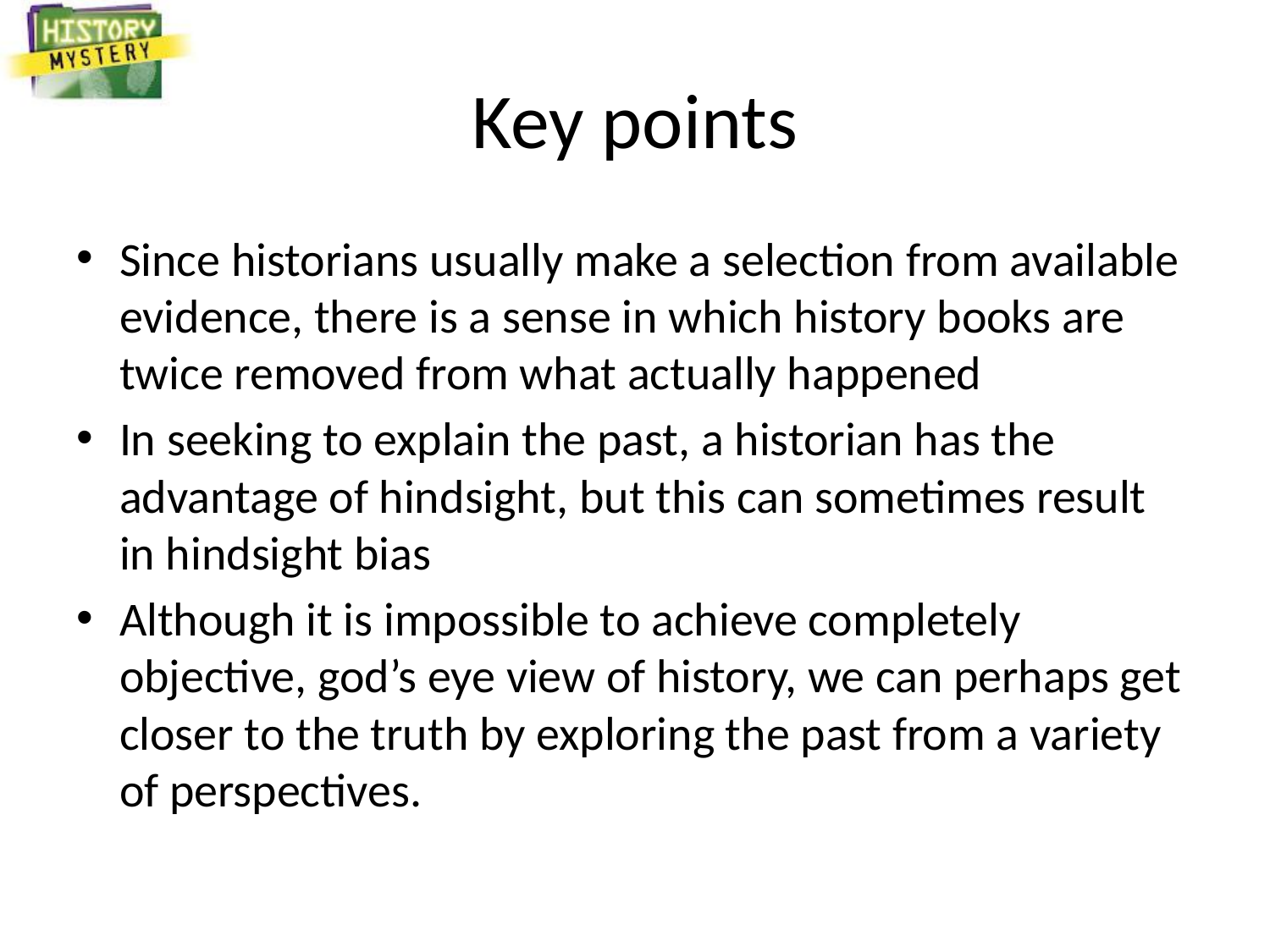

# Key points
Since historians usually make a selection from available evidence, there is a sense in which history books are twice removed from what actually happened
In seeking to explain the past, a historian has the advantage of hindsight, but this can sometimes result in hindsight bias
Although it is impossible to achieve completely objective, god’s eye view of history, we can perhaps get closer to the truth by exploring the past from a variety of perspectives.